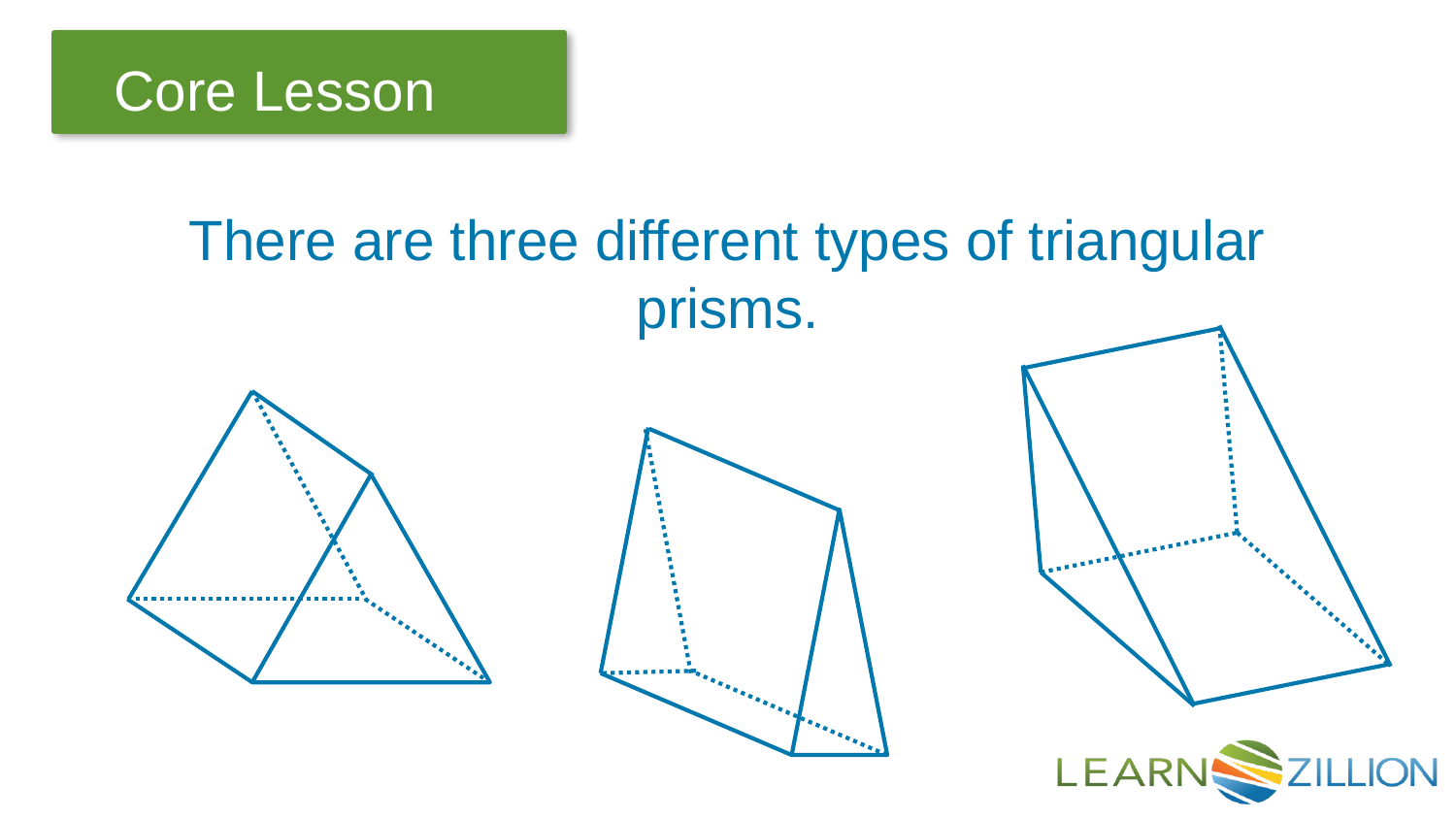

There are three different types of triangular prisms.